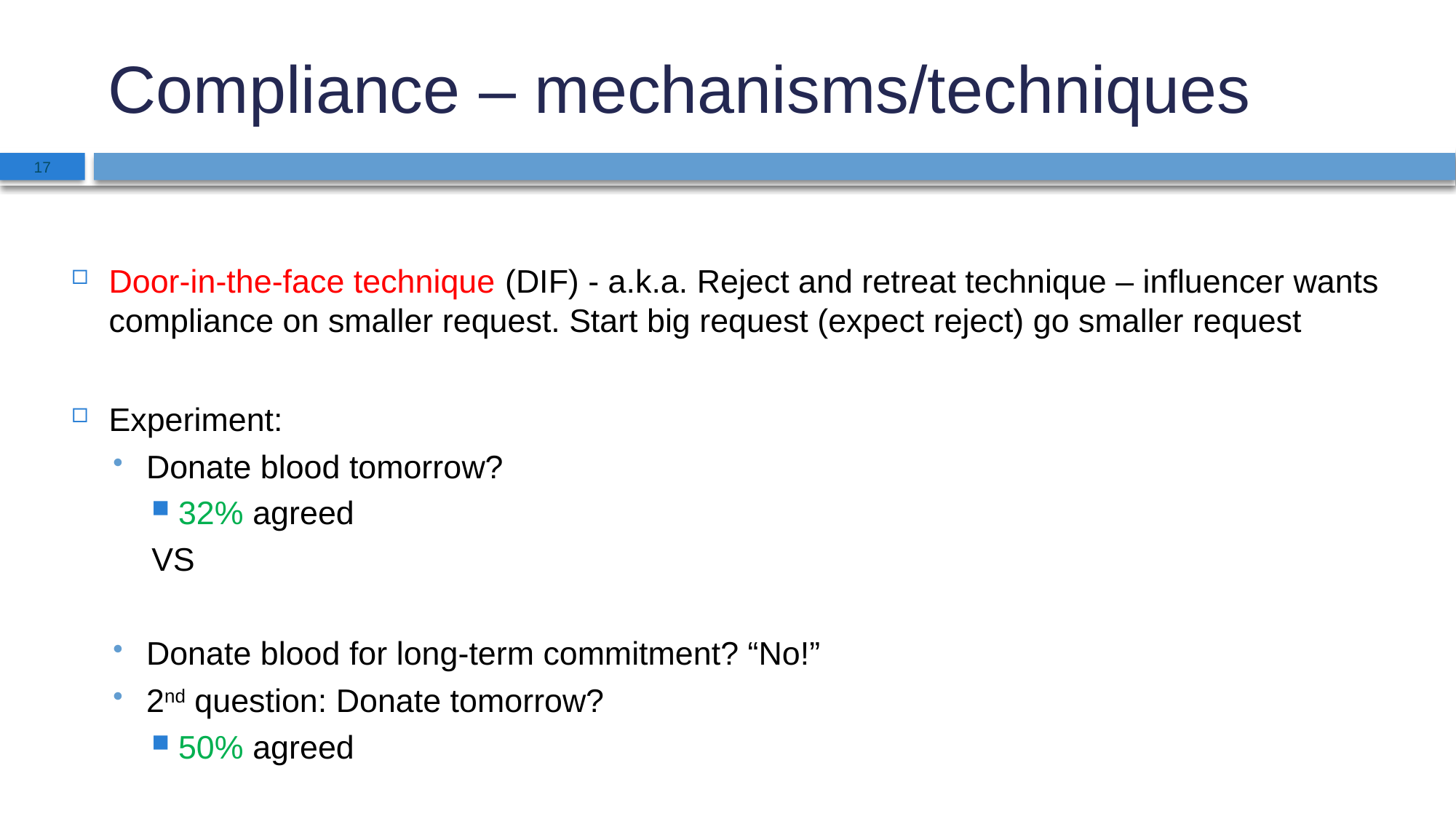

# Compliance – mechanisms/techniques
17

Door-in-the-face technique (DIF) - a.k.a. Reject and retreat technique – influencer wants compliance on smaller request. Start big request (expect reject) go smaller request

Experiment:
Donate blood tomorrow?
32% agreed
VS

Donate blood for long-term commitment? “No!”
2nd question: Donate tomorrow?
50% agreed